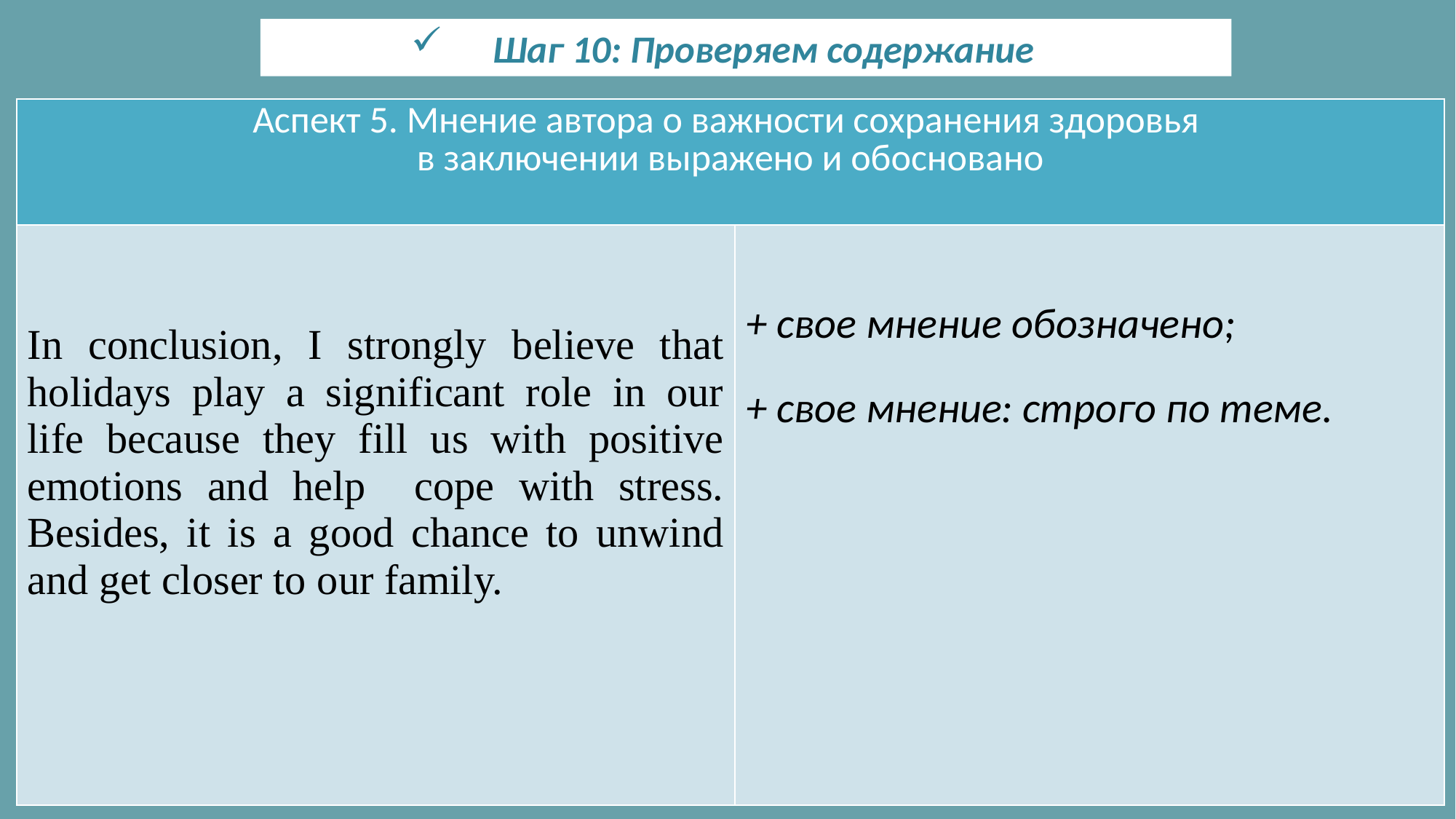

Шаг 10: Проверяем содержание
| Аспект 5. Мнение автора о важности сохранения здоровья в заключении выражено и обосновано |  |
| --- | --- |
| In conclusion, I strongly believe that holidays play a significant role in our life because they fill us with positive emotions and help cope with stress. Besides, it is a good chance to unwind and get closer to our family. | + свое мнение обозначено; + свое мнение: строго по теме. |